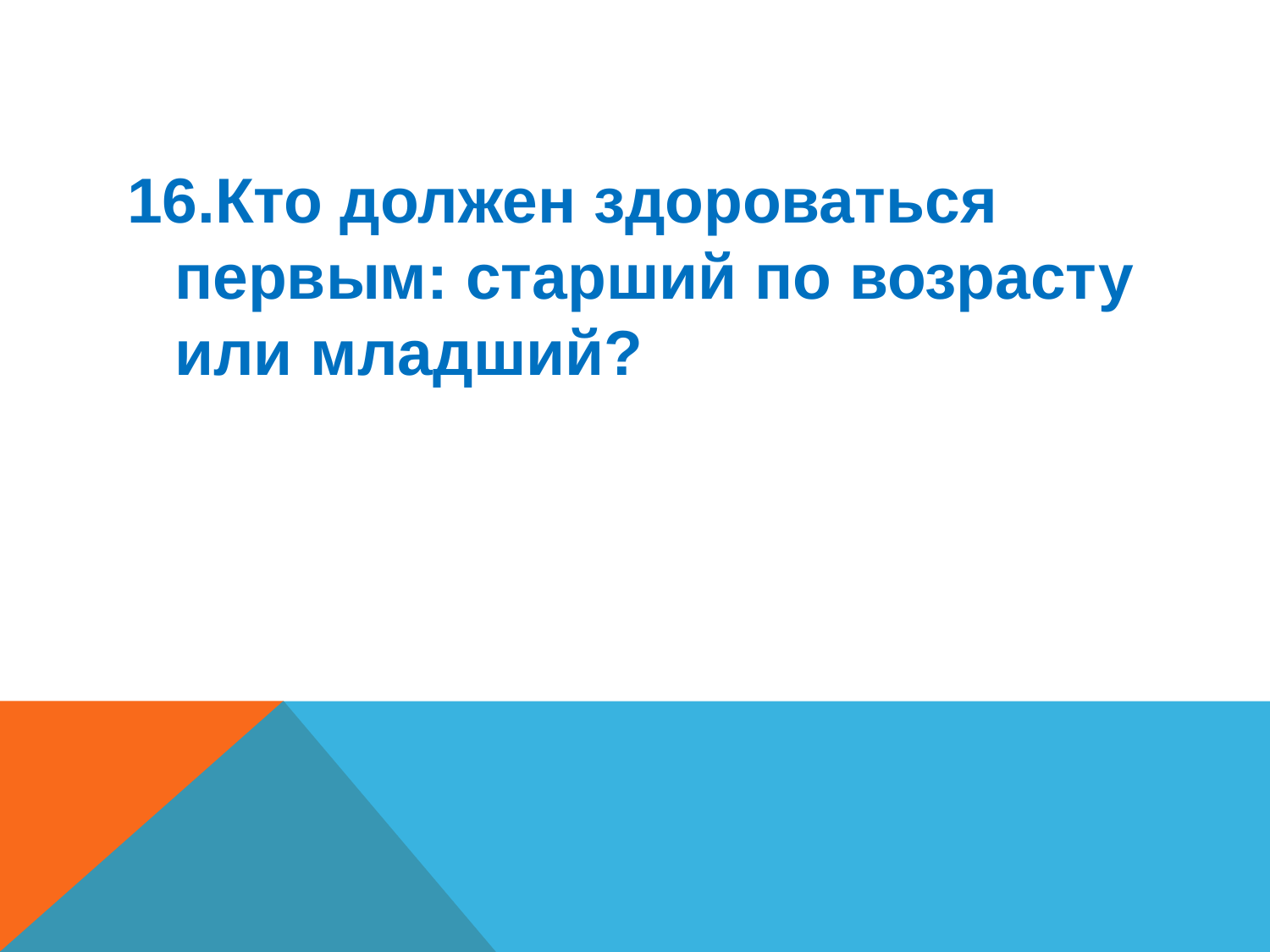

#
16.Кто должен здороваться первым: старший по возрасту или младший?